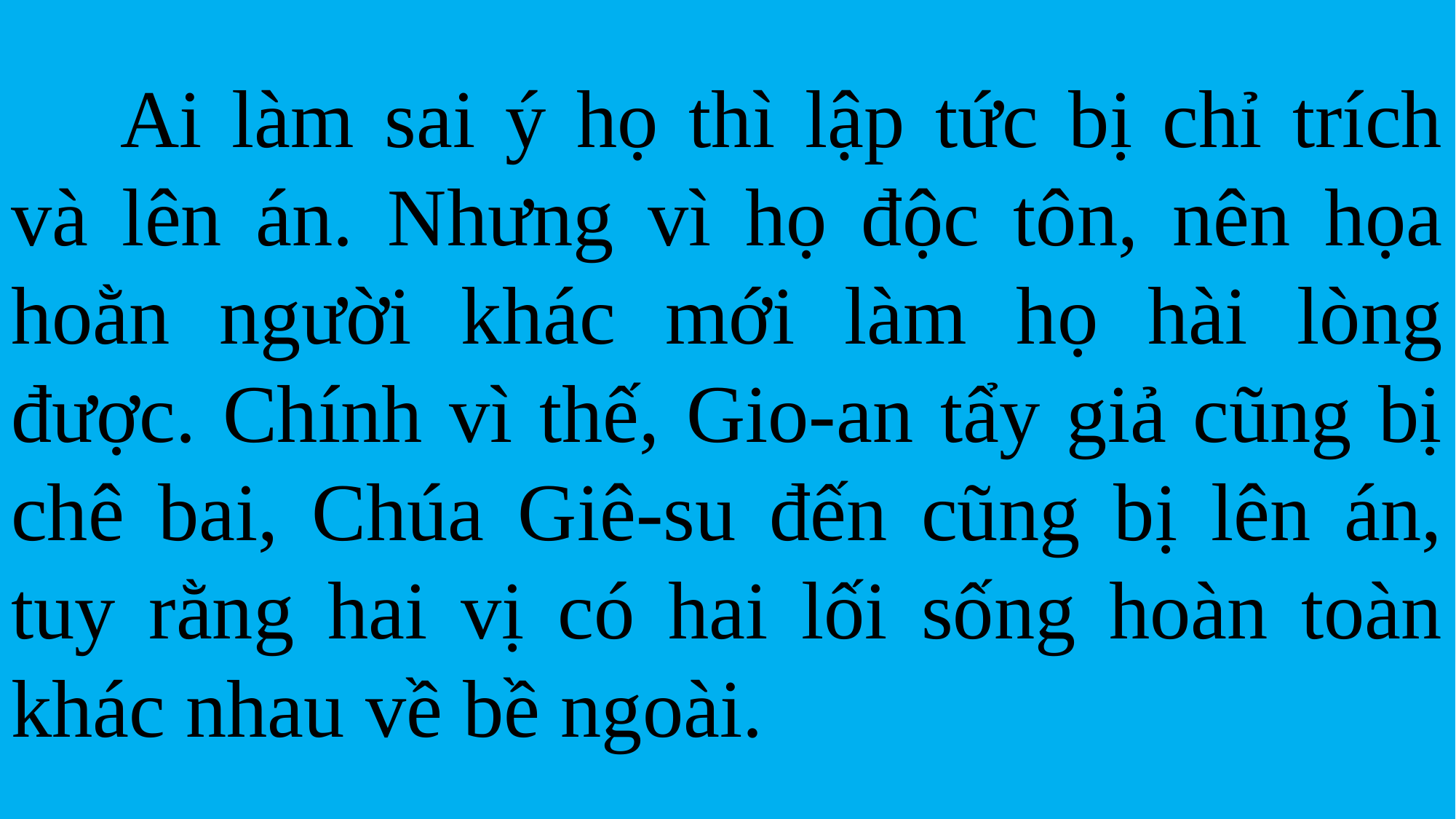

Ai làm sai ý họ thì lập tức bị chỉ trích và lên án. Nhưng vì họ độc tôn, nên họa hoằn người khác mới làm họ hài lòng được. Chính vì thế, Gio-an tẩy giả cũng bị chê bai, Chúa Giê-su đến cũng bị lên án, tuy rằng hai vị có hai lối sống hoàn toàn khác nhau về bề ngoài.